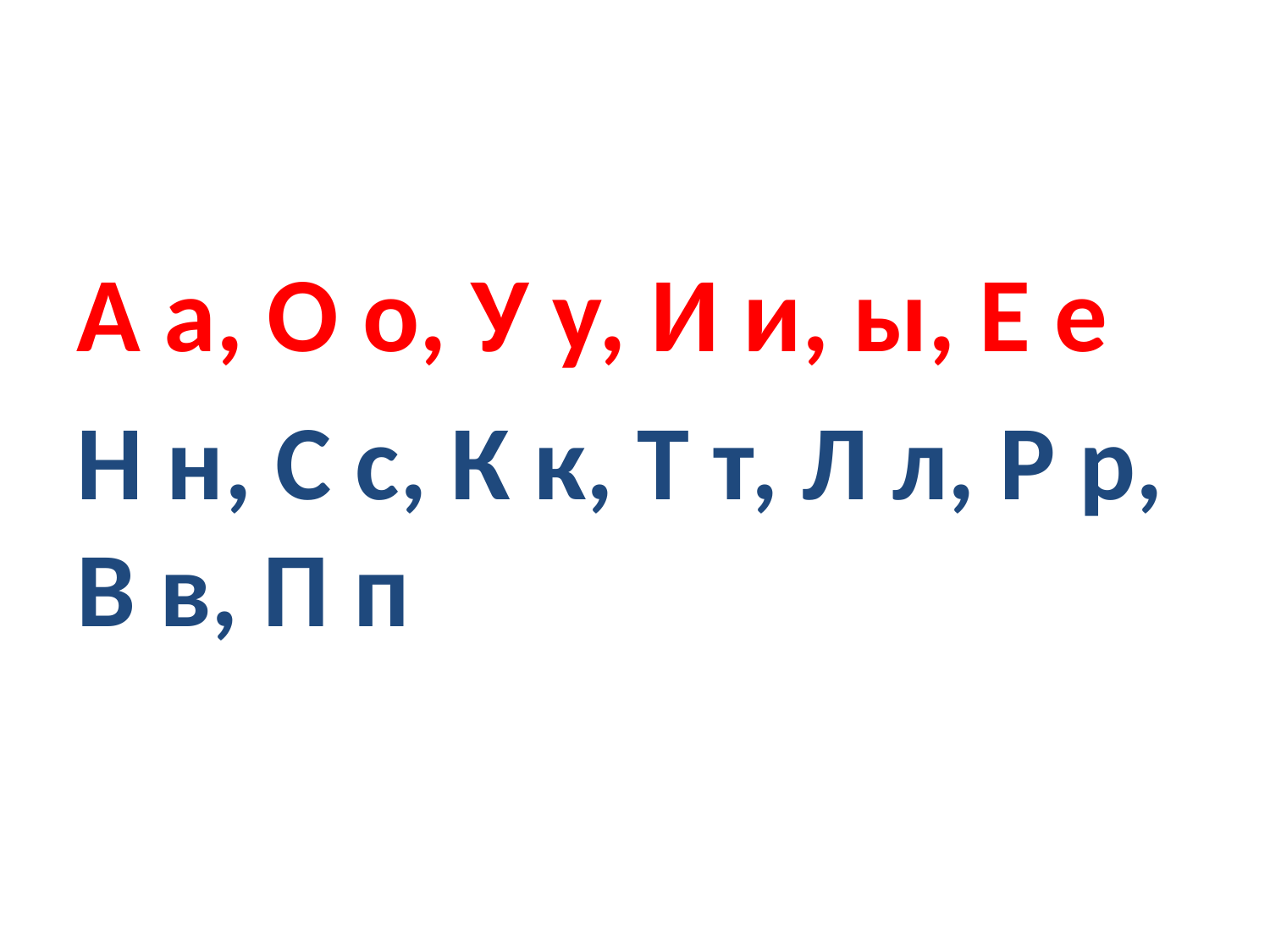

#

А а, О о, У у, И и, ы, Е е
Н н, С с, К к, Т т, Л л, Р р, В в, П п